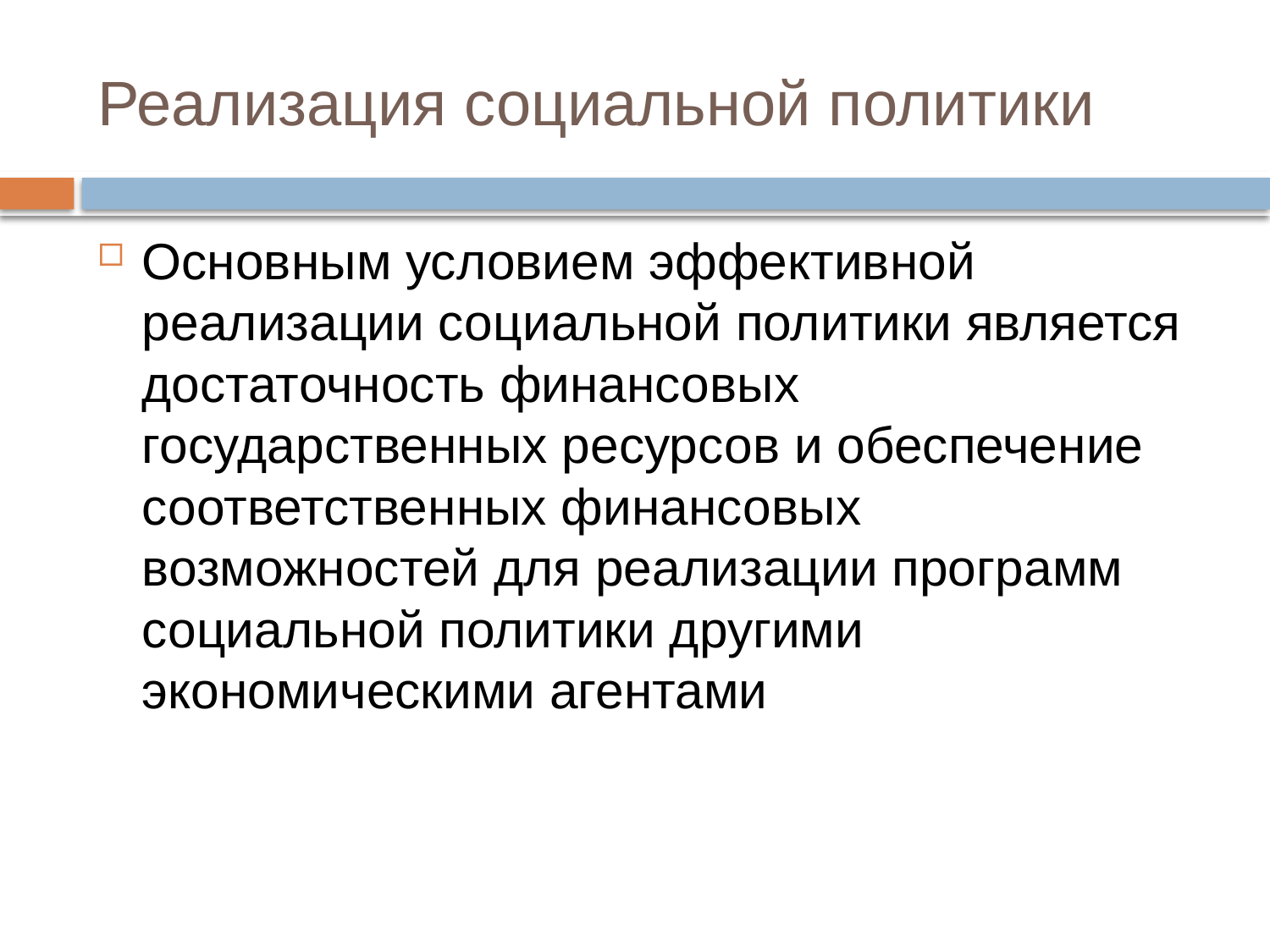

# Реализация социальной политики
Основным условием эффективной реализации социальной политики является достаточность финансовых государственных ресурсов и обеспечение соответственных финансовых возможностей для реализации программ социальной политики другими экономическими агентами